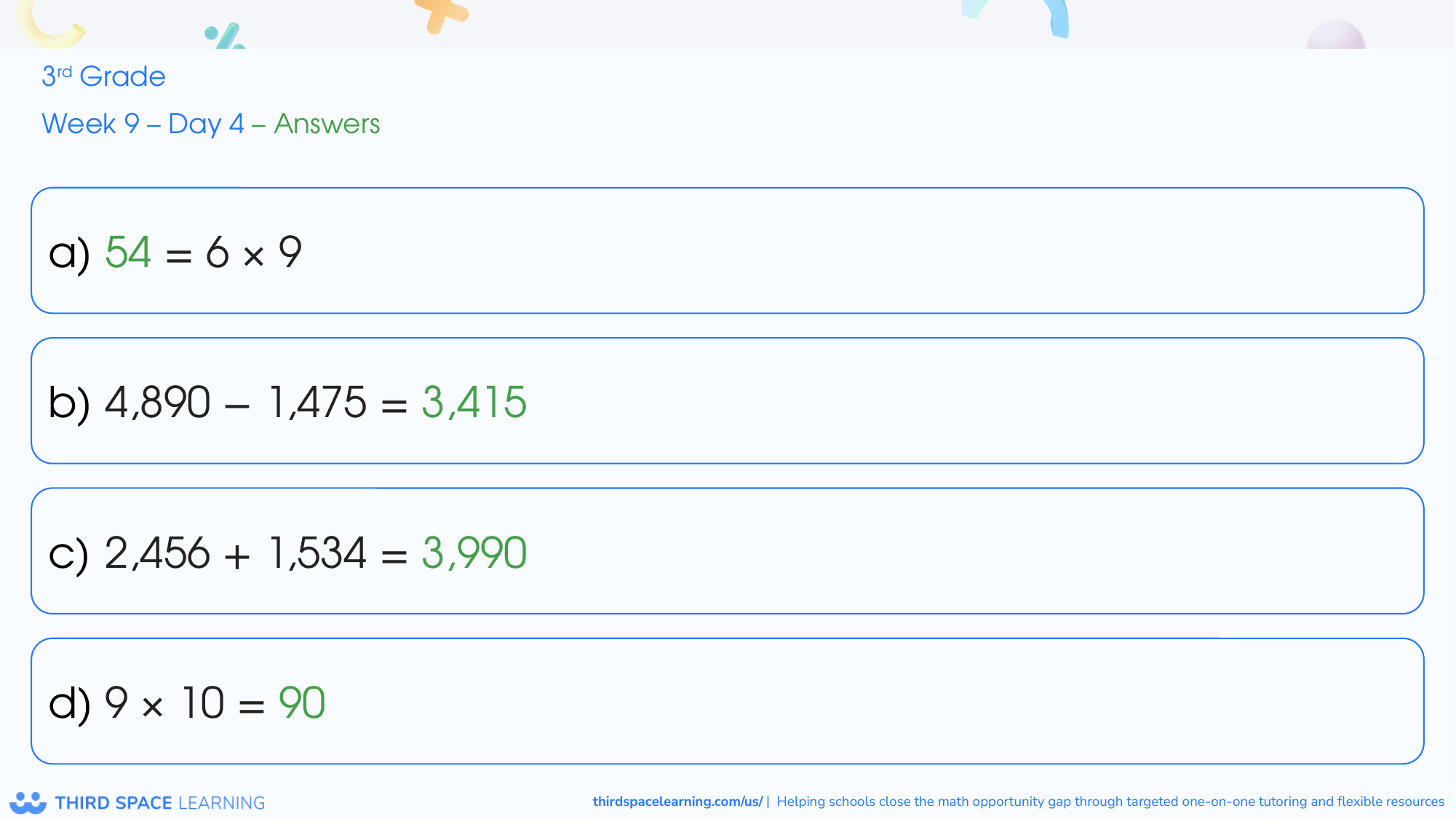

3rd Grade
Week 9 – Day 4 – Answers
54 = 6 × 9
4,890 − 1,475 = 3,415
2,456 + 1,534 = 3,990
9 × 10 = 90